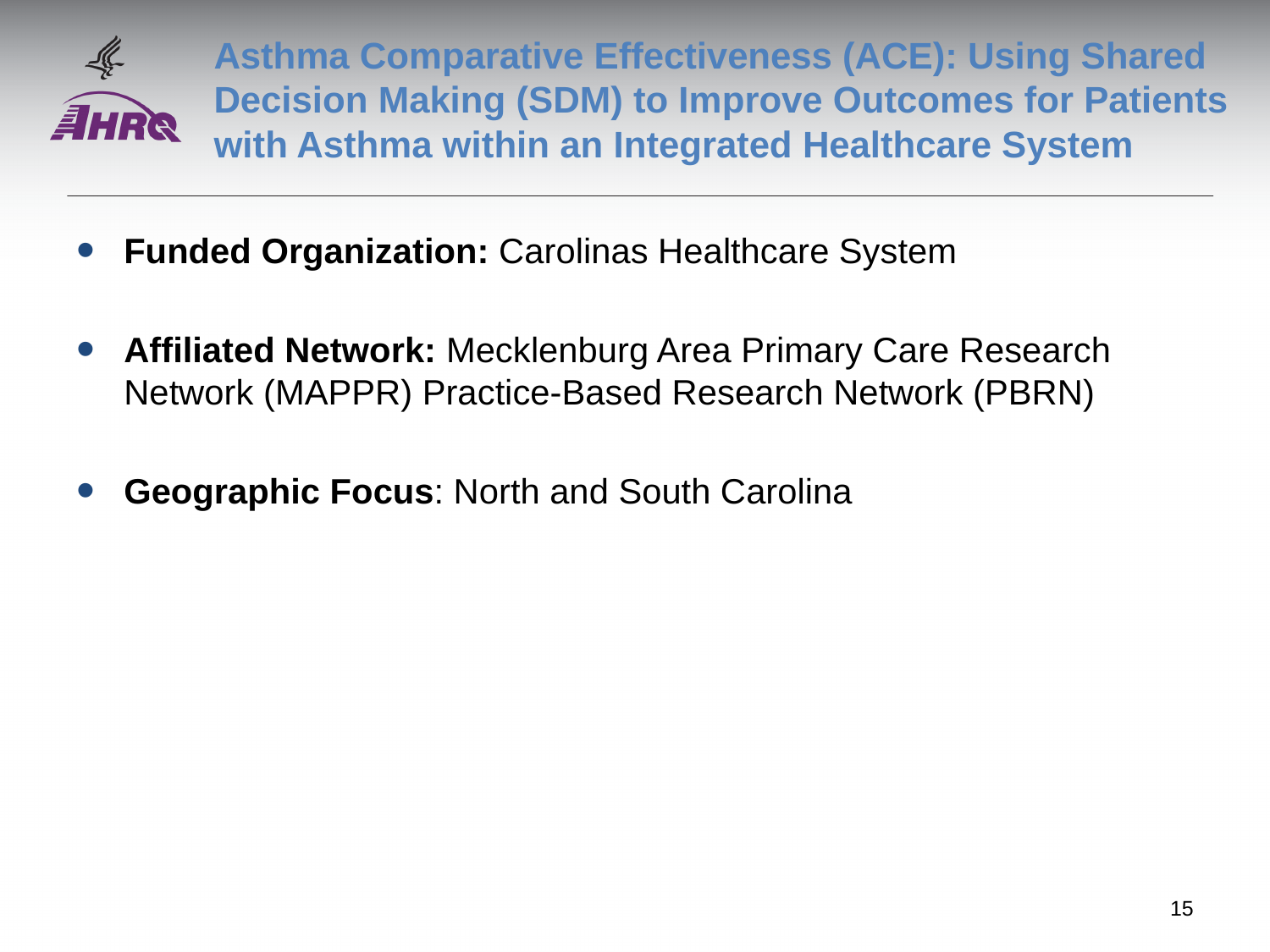

# Asthma Comparative Effectiveness (ACE): Using Shared Decision Making (SDM) to Improve Outcomes for Patients with Asthma within an Integrated Healthcare System
Funded Organization: Carolinas Healthcare System

Affiliated Network: Mecklenburg Area Primary Care Research Network (MAPPR) Practice-Based Research Network (PBRN)

Geographic Focus: North and South Carolina
15